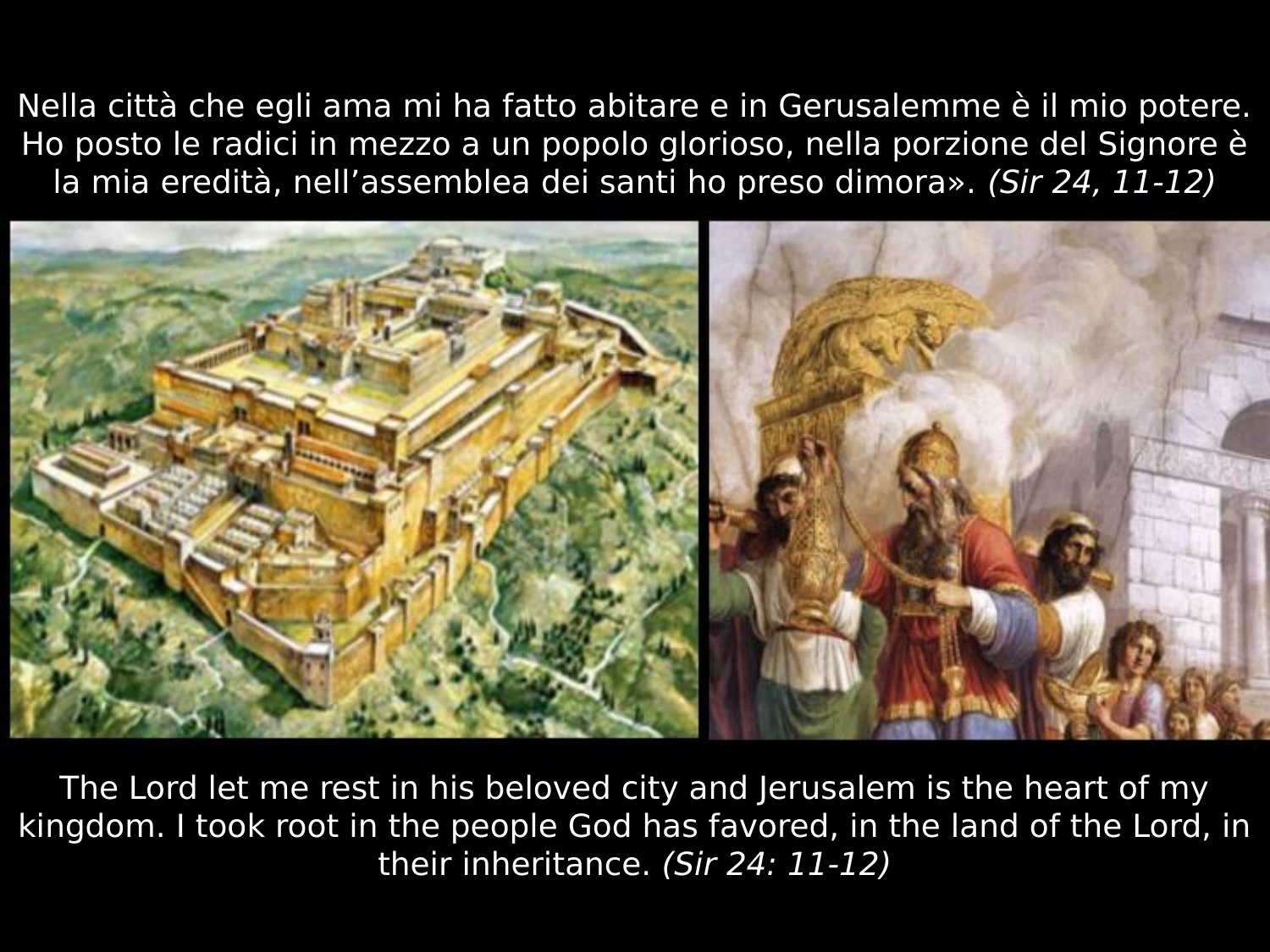

# Nella città che egli ama mi ha fatto abitare e in Gerusalemme è il mio potere. Ho posto le radici in mezzo a un popolo glorioso, nella porzione del Signore è la mia eredità, nell’assemblea dei santi ho preso dimora». (Sir 24, 11-12)
The Lord let me rest in his beloved city and Jerusalem is the heart of my kingdom. I took root in the people God has favored, in the land of the Lord, in their inheritance. (Sir 24: 11-12)